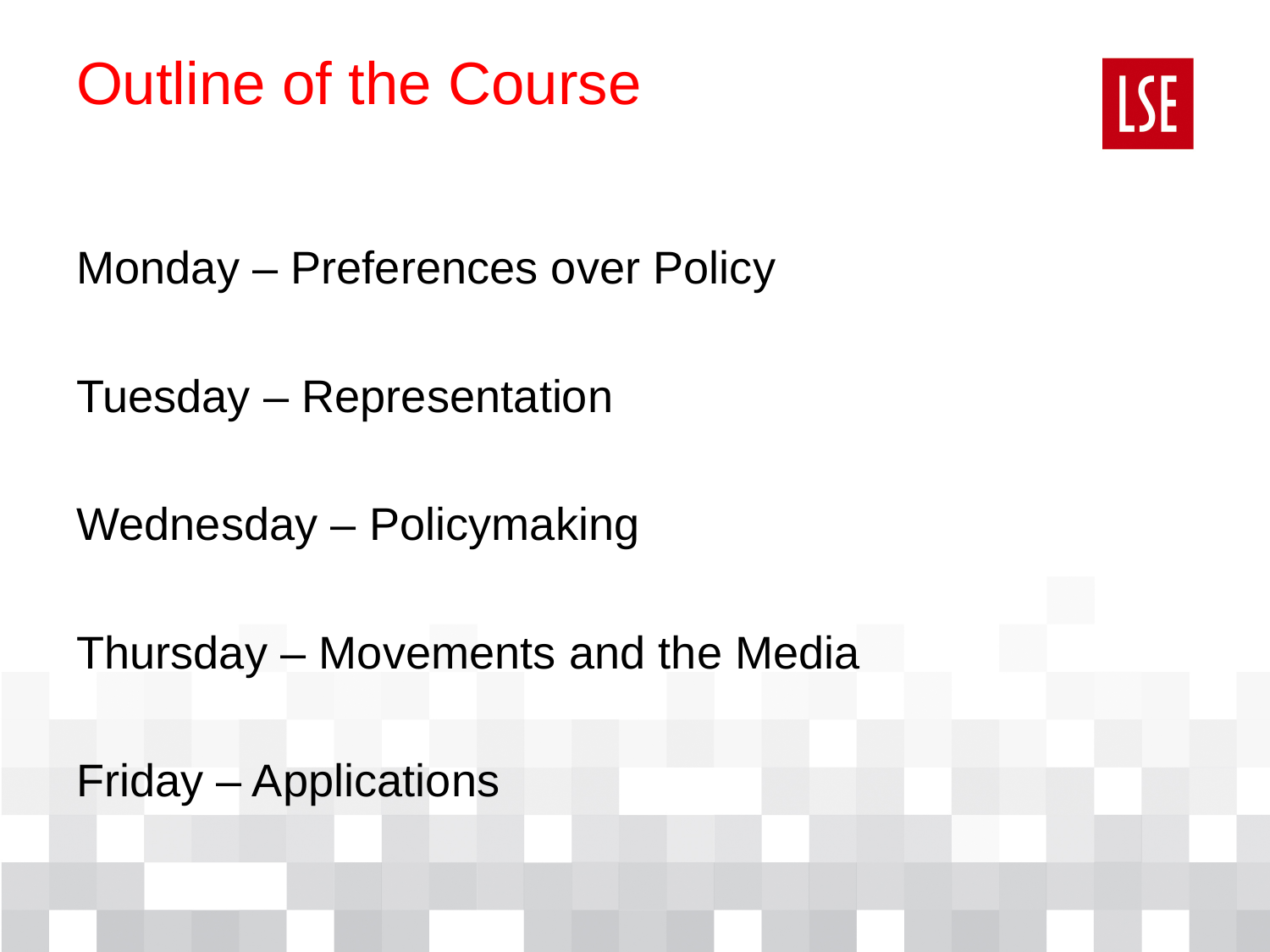

# Outline of the Course
Monday – Preferences over Policy

Tuesday – Representation

Wednesday – Policymaking

Thursday – Movements and the Media

Friday – Applications